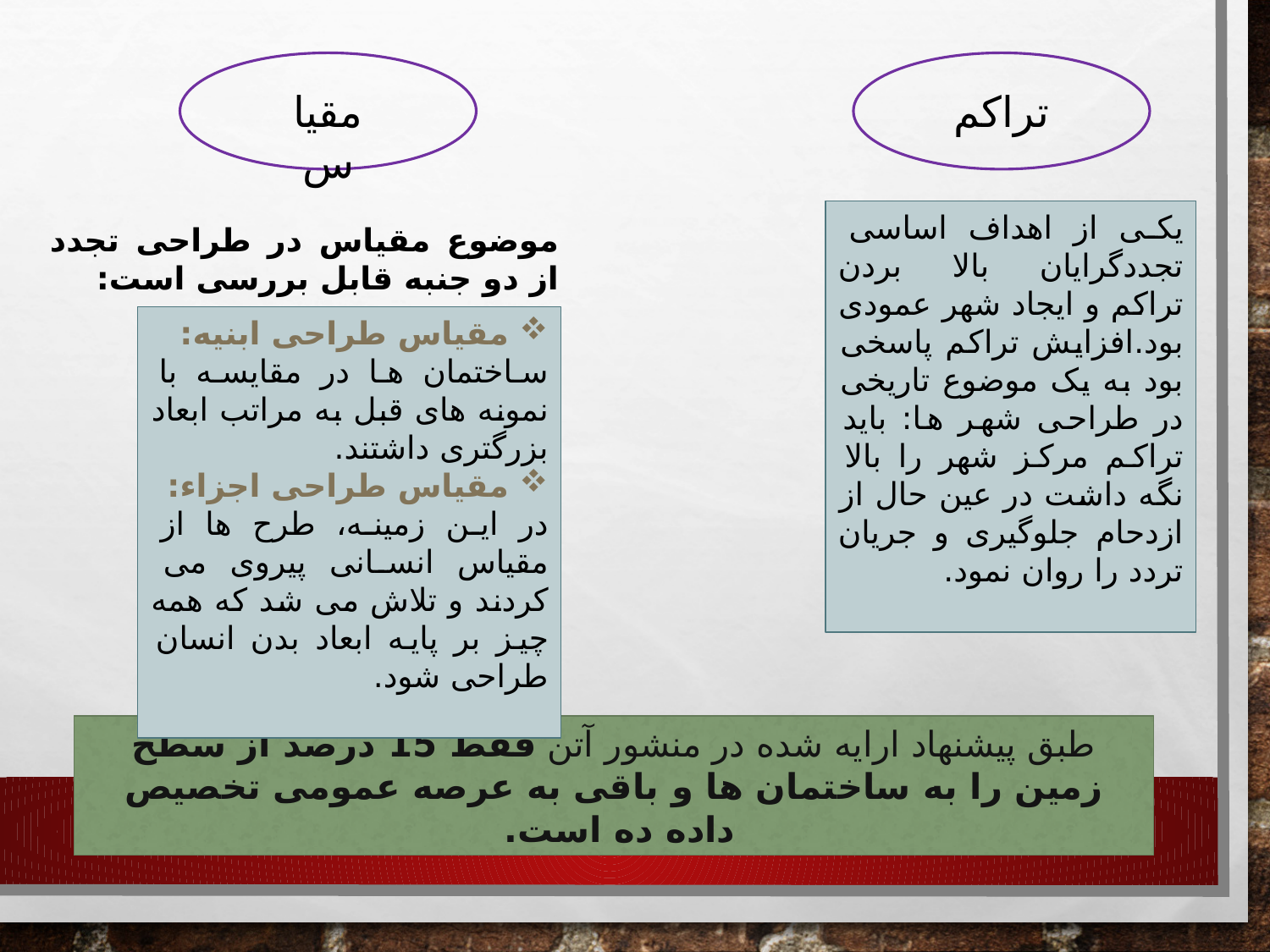

مقیاس
تراکم
یکی از اهداف اساسی تجددگرایان بالا بردن تراکم و ایجاد شهر عمودی بود.افزایش تراکم پاسخی بود به یک موضوع تاریخی در طراحی شهر ها: باید تراکم مرکز شهر را بالا نگه داشت در عین حال از ازدحام جلوگیری و جریان تردد را روان نمود.

موضوع مقیاس در طراحی تجدد از دو جنبه قابل بررسی است:
مقیاس طراحی ابنیه:
ساختمان ها در مقایسه با نمونه های قبل به مراتب ابعاد بزرگتری داشتند.
مقیاس طراحی اجزاء:
در این زمینه، طرح ها از مقیاس انسانی پیروی می کردند و تلاش می شد که همه چیز بر پایه ابعاد بدن انسان طراحی شود.

طبق پیشنهاد ارایه شده در منشور آتن فقط 15 درصد از سطح زمین را به ساختمان ها و باقی به عرصه عمومی تخصیص داده ده است.